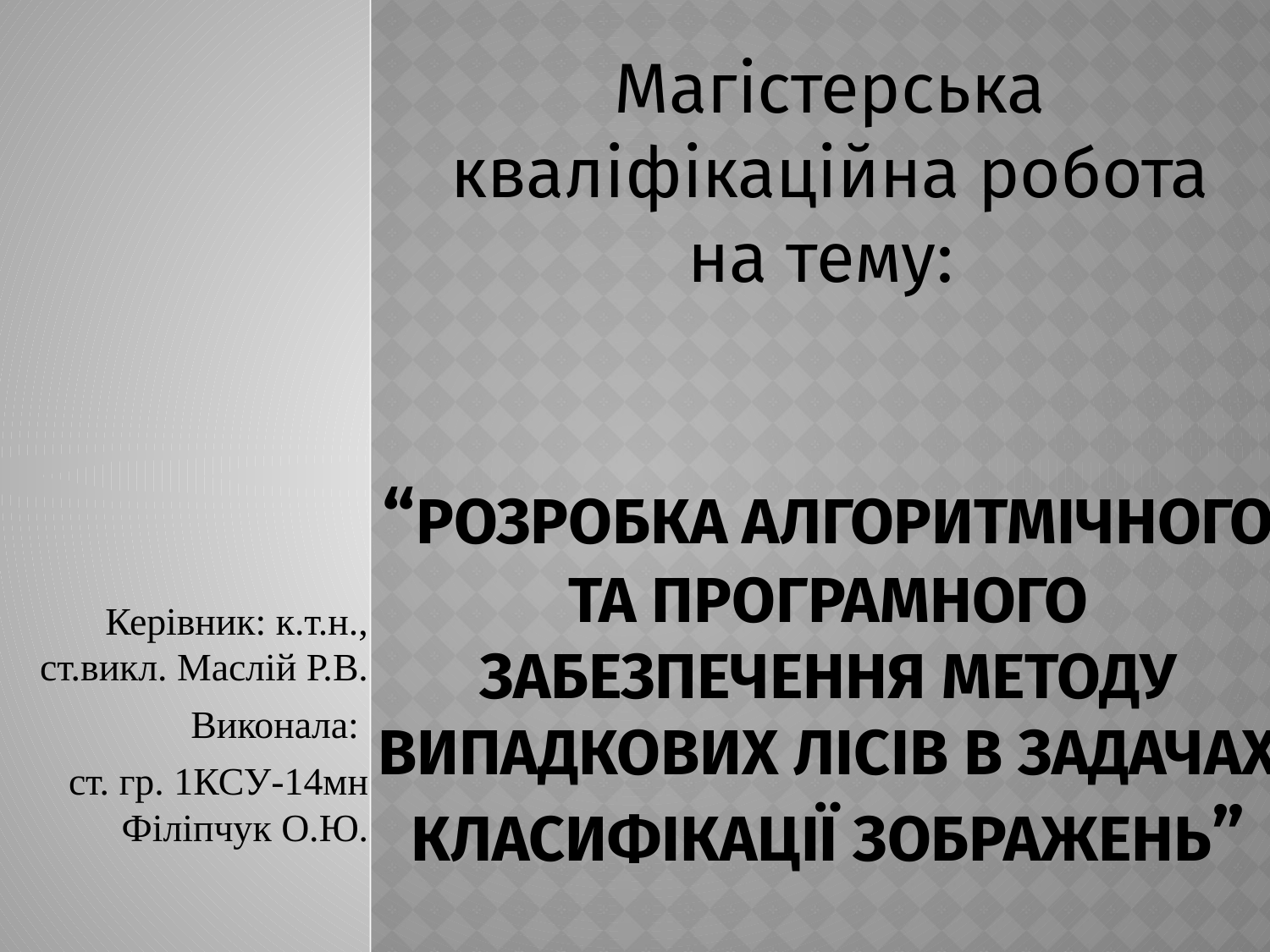

Магістерська кваліфікаційна робота на тему:

# “Розробка алгоритмічного та програмного забезпечення методу випадкових лісів в задачах класифікації зображень”
Керівник: к.т.н., ст.викл. Маслій Р.В.
Виконала:
ст. гр. 1КСУ-14мн Філіпчук О.Ю.